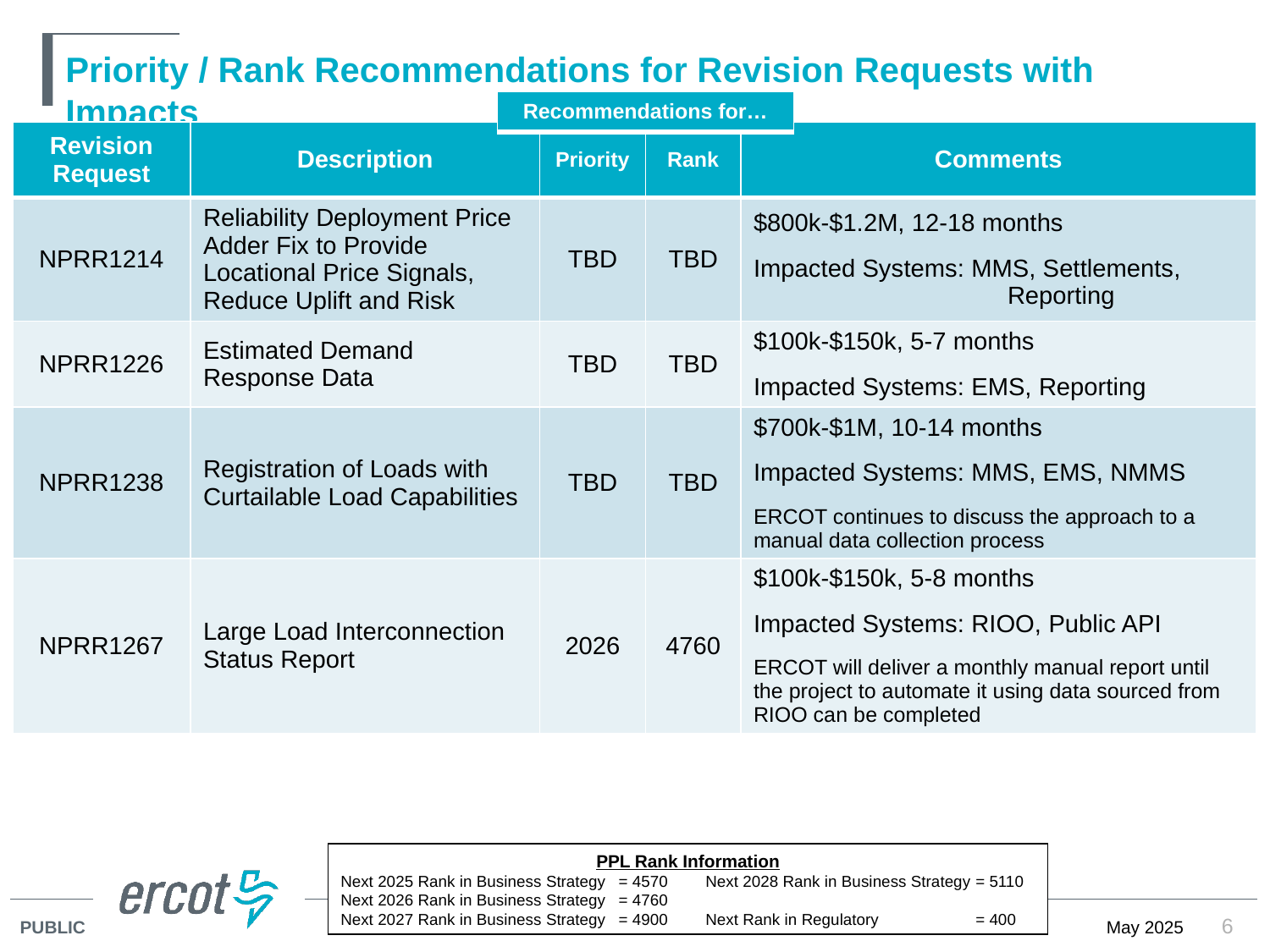

# Priority / Rank Recommendations for Revision Requests with Impacts
| Recommendations for… |
| --- |
| Revision Request | Description | Priority | Rank | Comments |
| --- | --- | --- | --- | --- |
| NPRR1214 | Reliability Deployment Price Adder Fix to Provide Locational Price Signals, Reduce Uplift and Risk | TBD | TBD | $800k-$1.2M, 12-18 months Impacted Systems: MMS, Settlements, Reporting |
| NPRR1226 | Estimated Demand Response Data | TBD | TBD | $100k-$150k, 5-7 months Impacted Systems: EMS, Reporting |
| NPRR1238 | Registration of Loads with Curtailable Load Capabilities | TBD | TBD | $700k-$1M, 10-14 months Impacted Systems: MMS, EMS, NMMS ERCOT continues to discuss the approach to a manual data collection process |
| NPRR1267 | Large Load Interconnection Status Report | 2026 | 4760 | $100k-$150k, 5-8 months Impacted Systems: RIOO, Public API ERCOT will deliver a monthly manual report until the project to automate it using data sourced from RIOO can be completed |
PPL Rank Information
Next 2025 Rank in Business Strategy 	= 4570	Next 2028 Rank in Business Strategy 	= 5110
Next 2026 Rank in Business Strategy 	= 4760	Next 2029 Rank in Business Strategy 	= 5300
Next 2027 Rank in Business Strategy	= 4900	Next Rank in Regulatory 	= 400
6